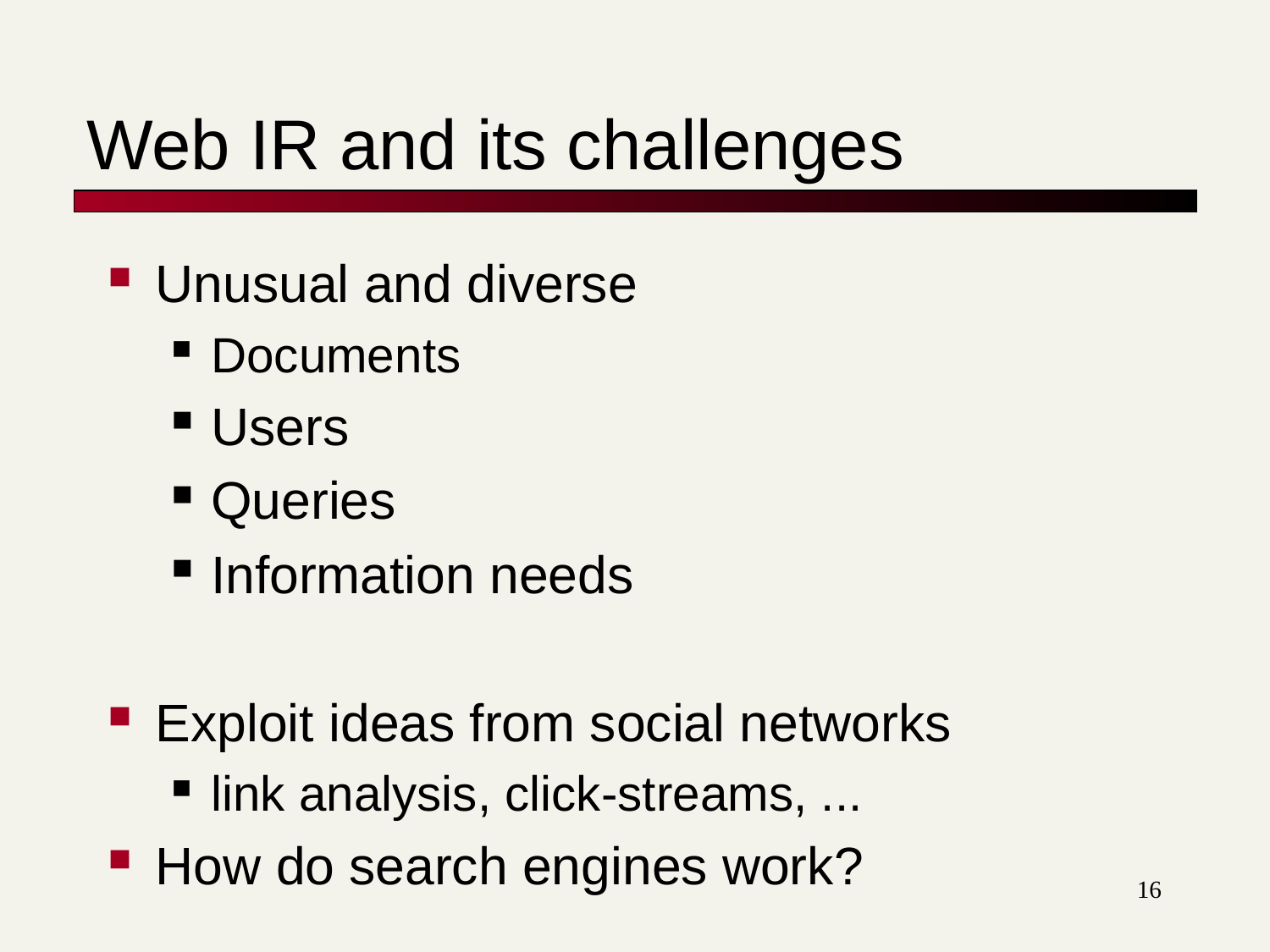

# Web IR and its challenges
Unusual and diverse
Documents
Users
Queries
Information needs

Exploit ideas from social networks
link analysis, click-streams, ...
How do search engines work?
16